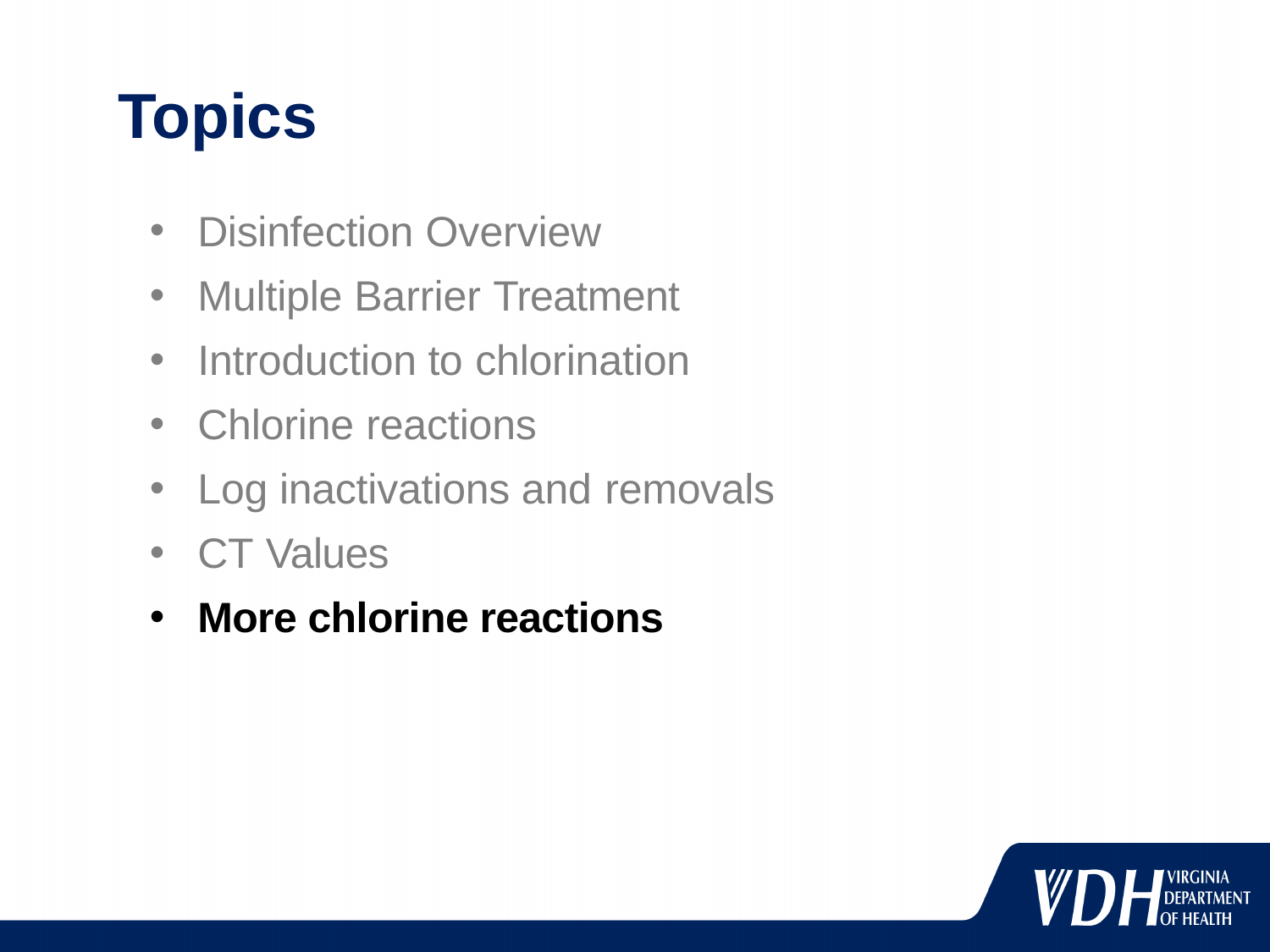

# Topics
Disinfection Overview
Multiple Barrier Treatment
Introduction to chlorination
Chlorine reactions
Log inactivations and removals
CT Values
More chlorine reactions